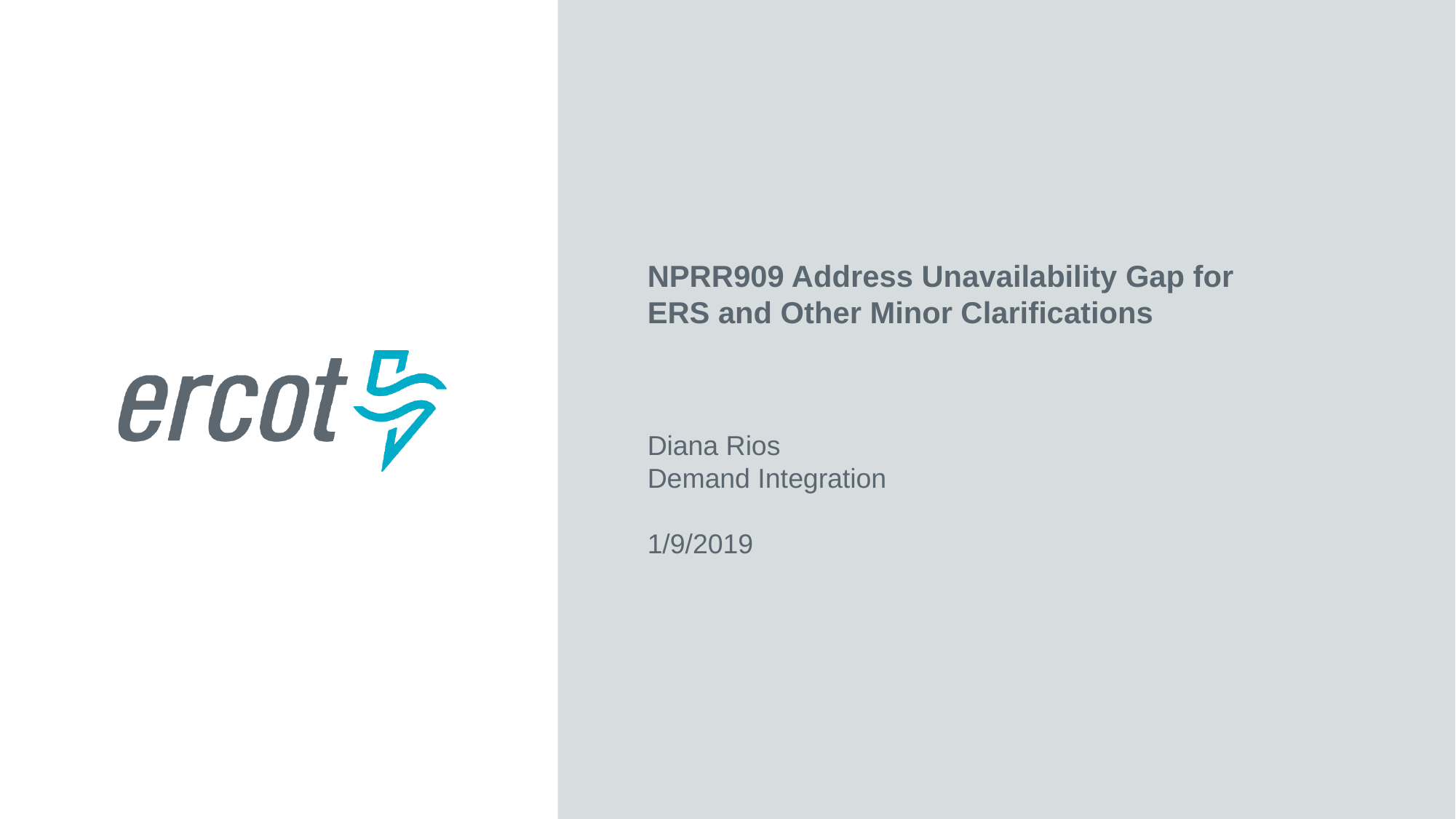

NPRR909 Address Unavailability Gap for ERS and Other Minor Clarifications

Diana Rios
Demand Integration

1/9/2019